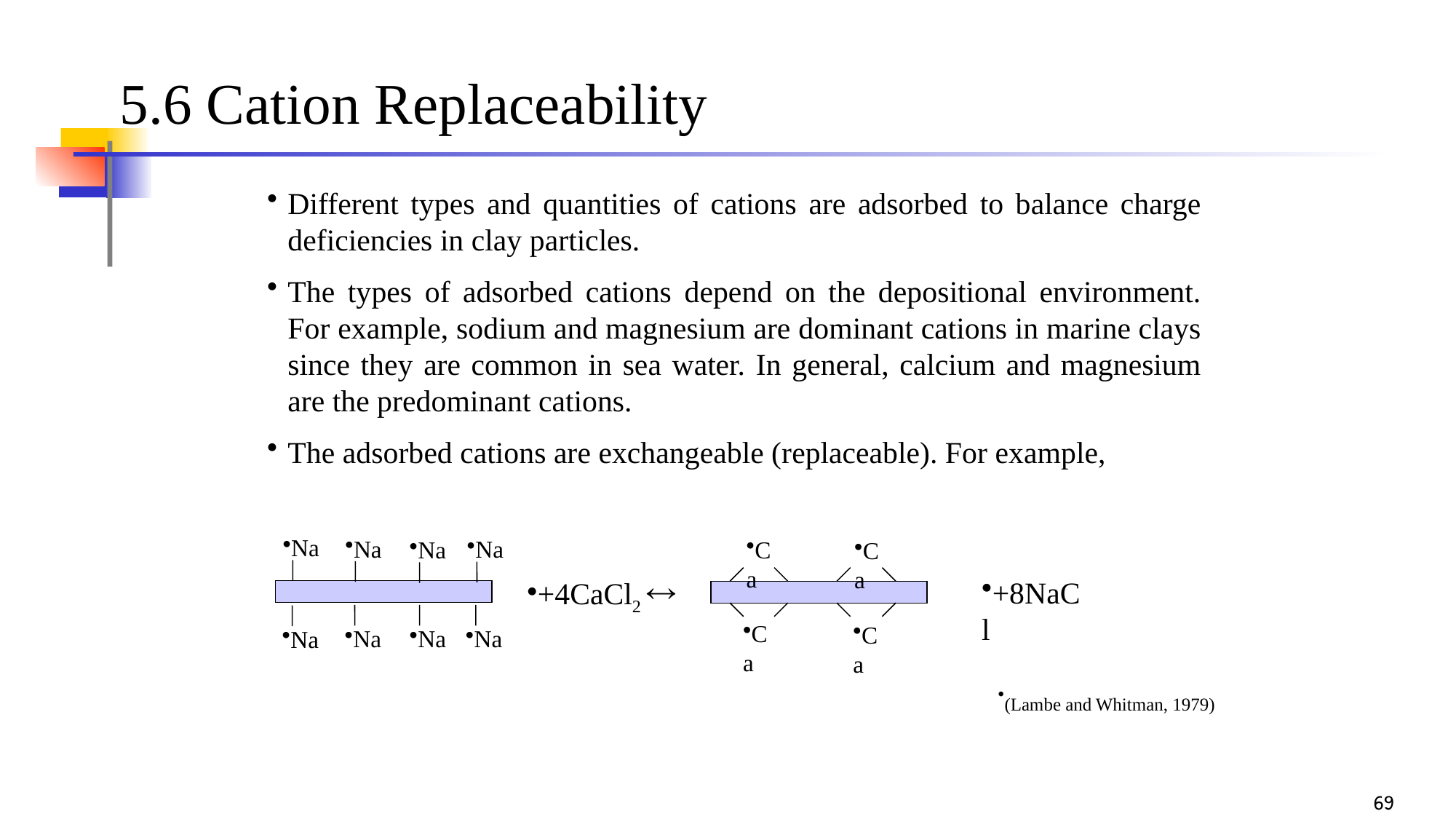

69
# 5.6 Cation Replaceability
Different types and quantities of cations are adsorbed to balance charge deficiencies in clay particles.
The types of adsorbed cations depend on the depositional environment. For example, sodium and magnesium are dominant cations in marine clays since they are common in sea water. In general, calcium and magnesium are the predominant cations.
The adsorbed cations are exchangeable (replaceable). For example,
Na

Na

Na

Na

Na

Na

Na

Na
Ca
Ca

+8NaCl
+4CaCl2 ↔

Ca
Ca
(Lambe and Whitman, 1979)